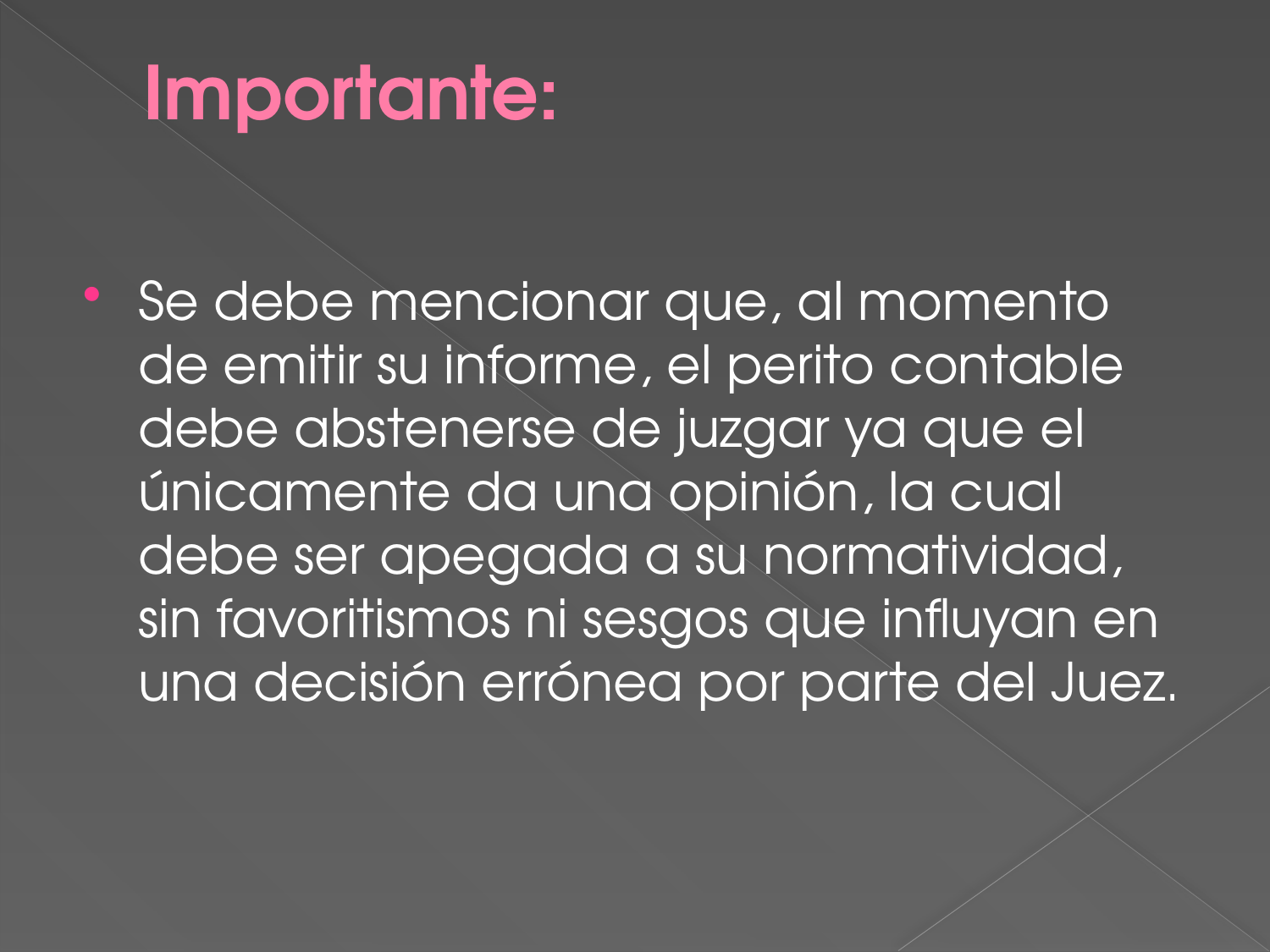

# Importante:
Se debe mencionar que, al momento de emitir su informe, el perito contable debe abstenerse de juzgar ya que el únicamente da una opinión, la cual debe ser apegada a su normatividad, sin favoritismos ni sesgos que influyan en una decisión errónea por parte del Juez.